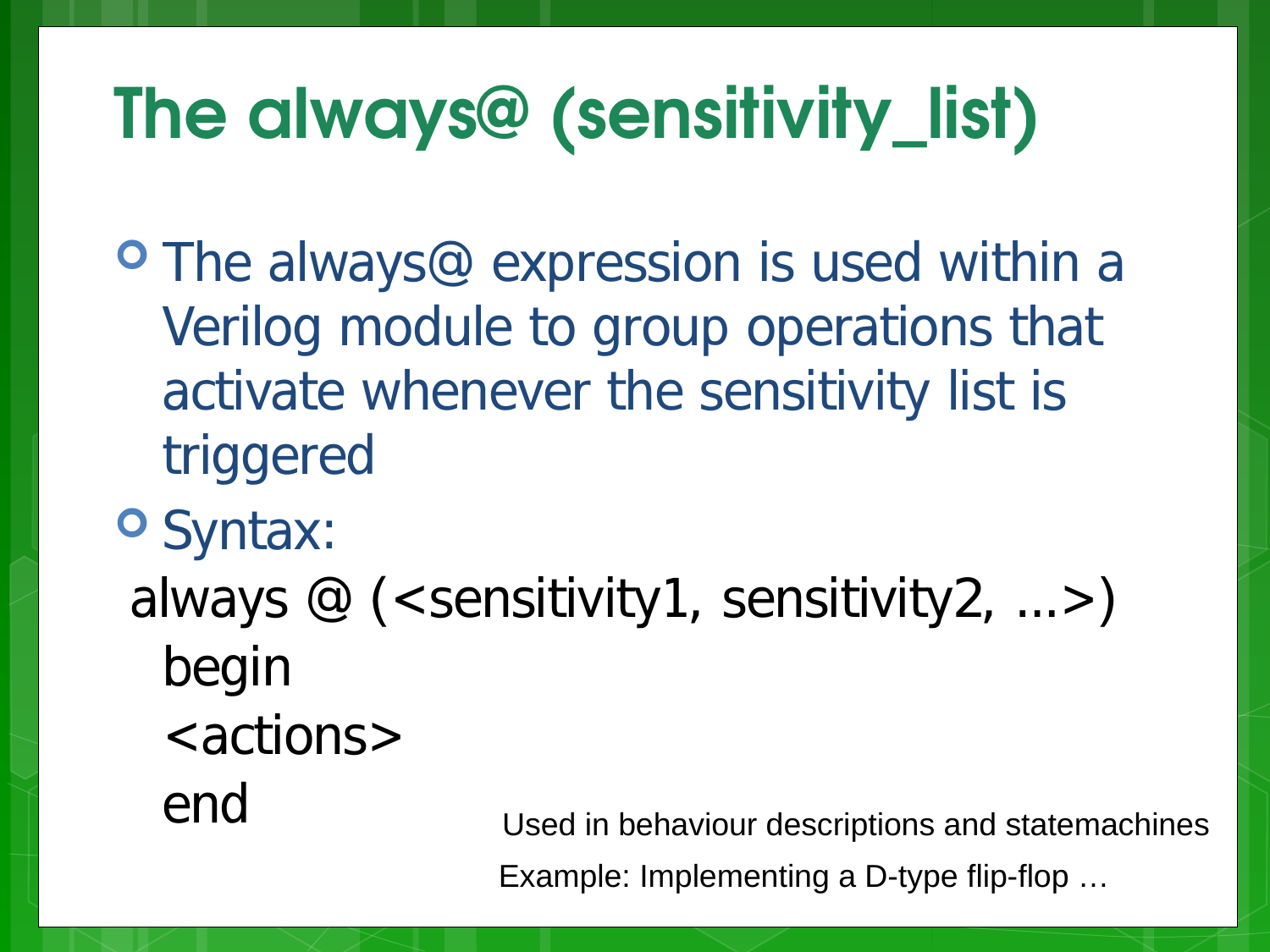

# The always@ (sensitivity_list)
The always@ expression is used within a Verilog module to group operations that activate whenever the sensitivity list is triggered
Syntax:
 always @ (<sensitivity1, sensitivity2, …>)
  	begin
		<actions>
	end
Used in behaviour descriptions and statemachines
Example: Implementing a D-type flip-flop …